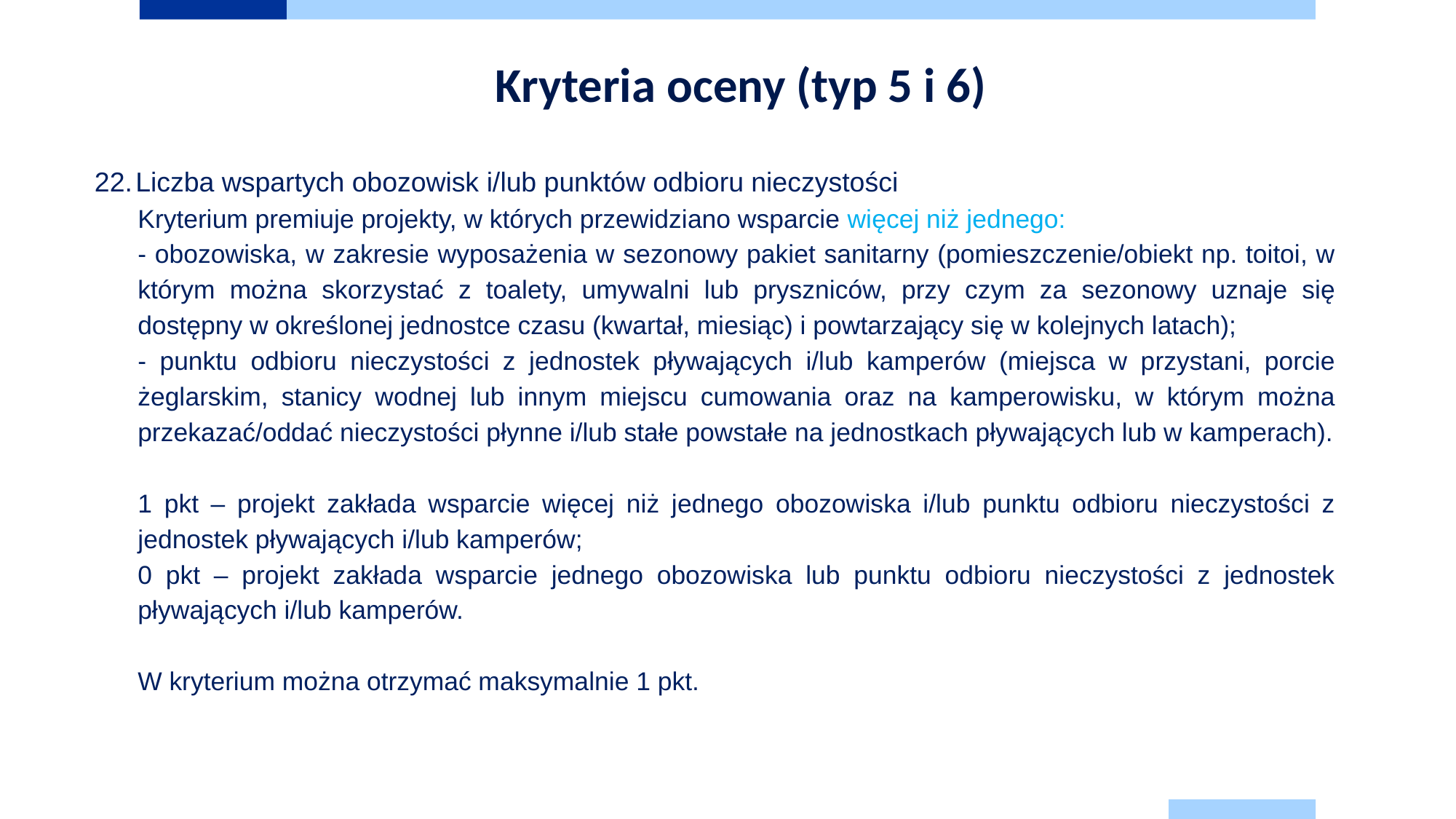

Kryteria oceny (typ 5 i 6)
Liczba wspartych obozowisk i/lub punktów odbioru nieczystości
Kryterium premiuje projekty, w których przewidziano wsparcie więcej niż jednego:
- obozowiska, w zakresie wyposażenia w sezonowy pakiet sanitarny (pomieszczenie/obiekt np. toitoi, w którym można skorzystać z toalety, umywalni lub pryszniców, przy czym za sezonowy uznaje się dostępny w określonej jednostce czasu (kwartał, miesiąc) i powtarzający się w kolejnych latach);
- punktu odbioru nieczystości z jednostek pływających i/lub kamperów (miejsca w przystani, porcie żeglarskim, stanicy wodnej lub innym miejscu cumowania oraz na kamperowisku, w którym można przekazać/oddać nieczystości płynne i/lub stałe powstałe na jednostkach pływających lub w kamperach).

1 pkt – projekt zakłada wsparcie więcej niż jednego obozowiska i/lub punktu odbioru nieczystości z jednostek pływających i/lub kamperów;
0 pkt – projekt zakłada wsparcie jednego obozowiska lub punktu odbioru nieczystości z jednostek pływających i/lub kamperów.
W kryterium można otrzymać maksymalnie 1 pkt.